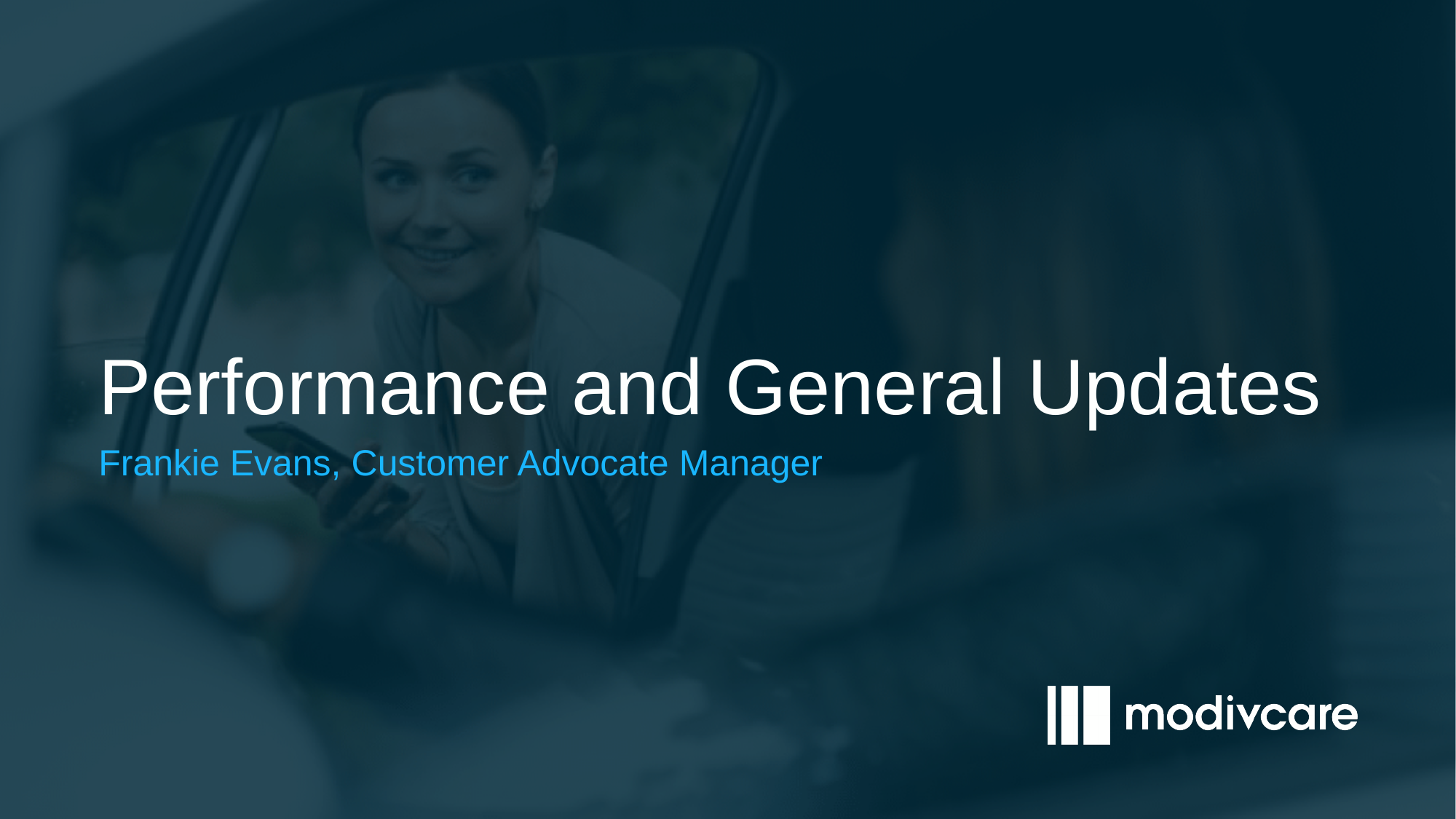

Performance and General Updates​
Frankie Evans, Customer Advocate Manager